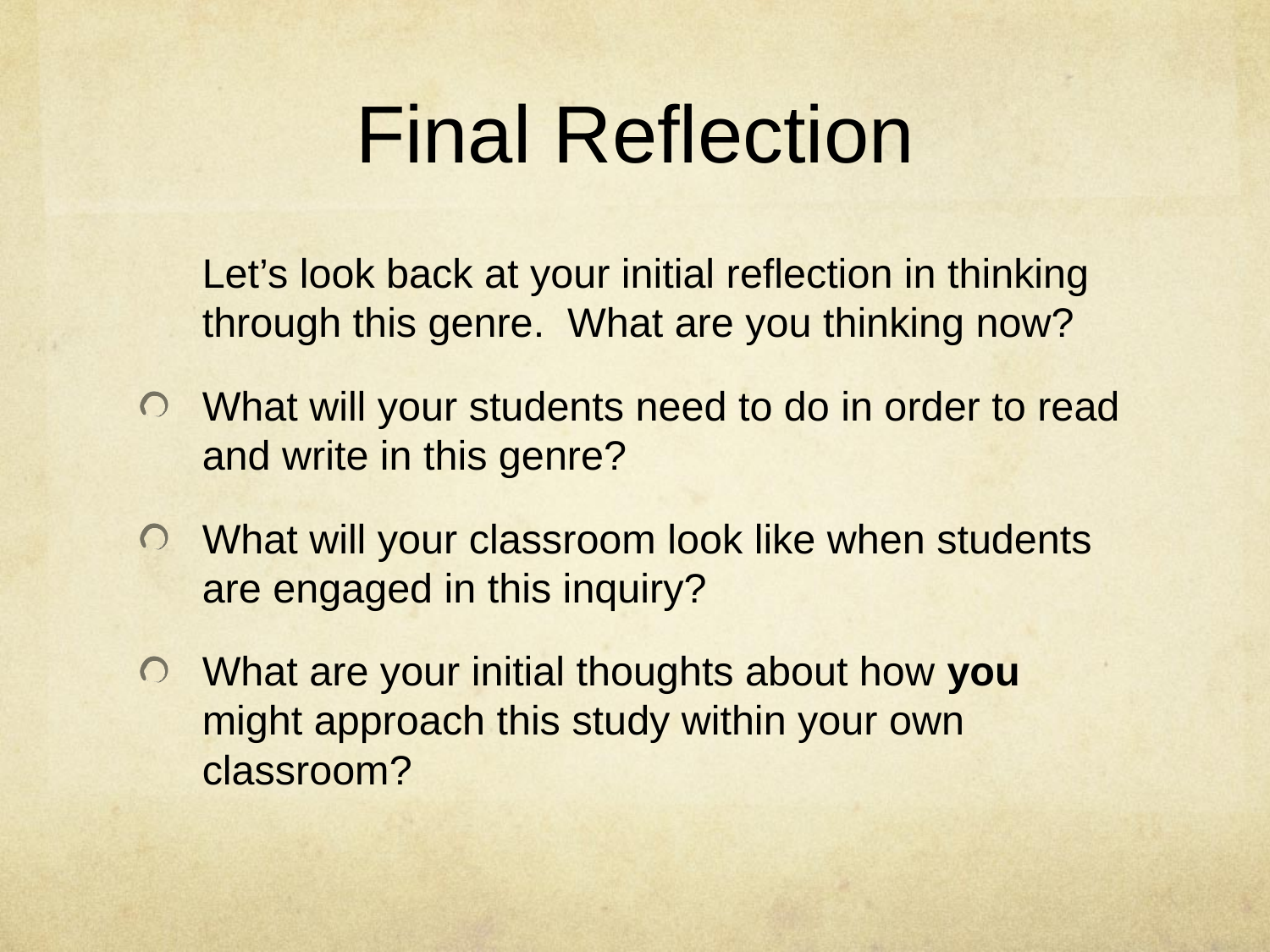

# Final Reflection
	Let’s look back at your initial reflection in thinking through this genre.  What are you thinking now?
What will your students need to do in order to read and write in this genre?
What will your classroom look like when students are engaged in this inquiry?
What are your initial thoughts about how you might approach this study within your own classroom?